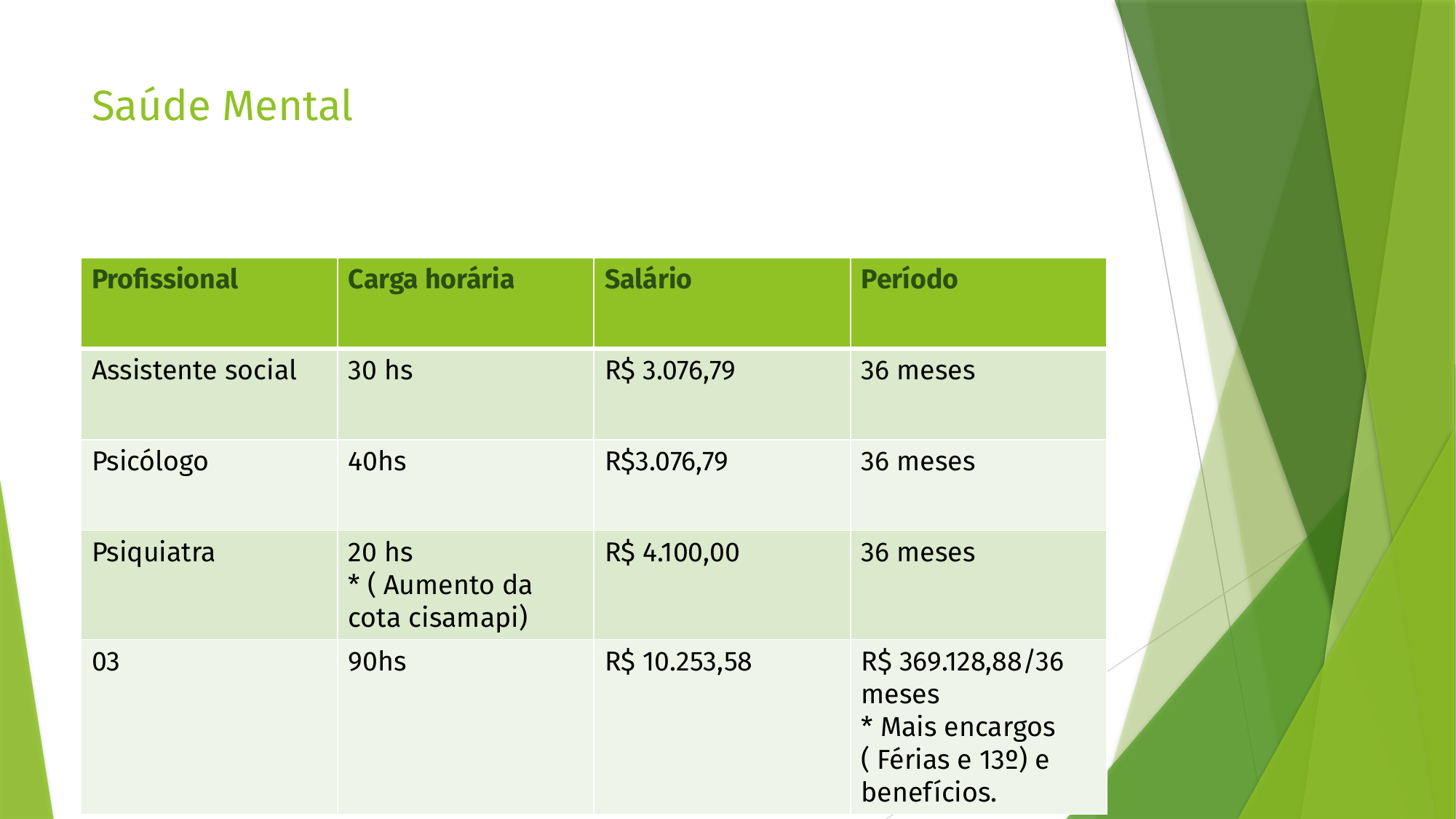

# Saúde Mental
| Profissional | Carga horária | Salário | Período |
| --- | --- | --- | --- |
| Assistente social | 30 hs | R$ 3.076,79 | 36 meses |
| Psicólogo | 40hs | R$3.076,79 | 36 meses |
| Psiquiatra | 20 hs \* ( Aumento da cota cisamapi) | R$ 4.100,00 | 36 meses |
| 03 | 90hs | R$ 10.253,58 | R$ 369.128,88/36 meses \* Mais encargos ( Férias e 13º) e benefícios. |